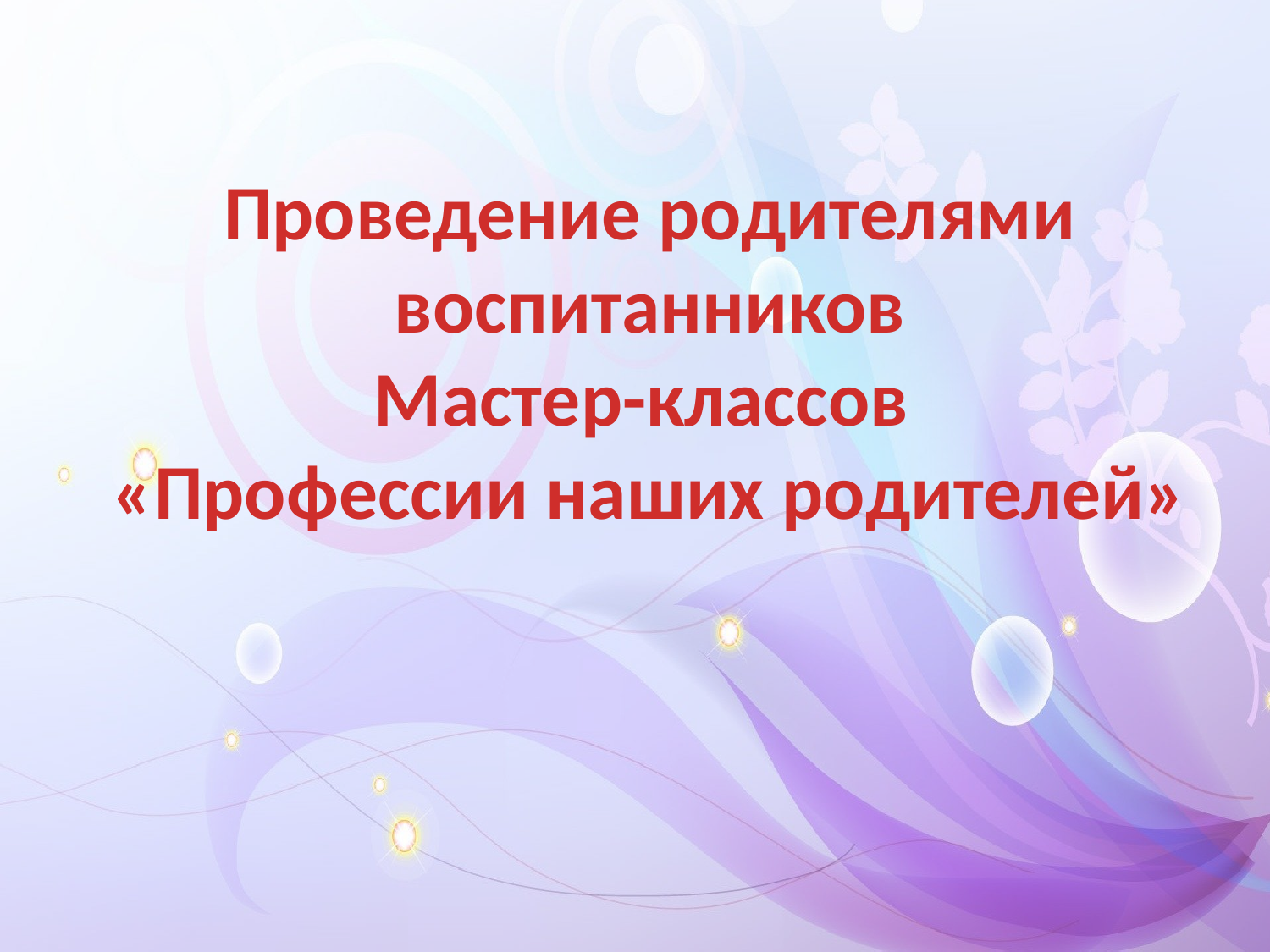

Проведение родителями воспитанников
Мастер-классов
«Профессии наших родителей»